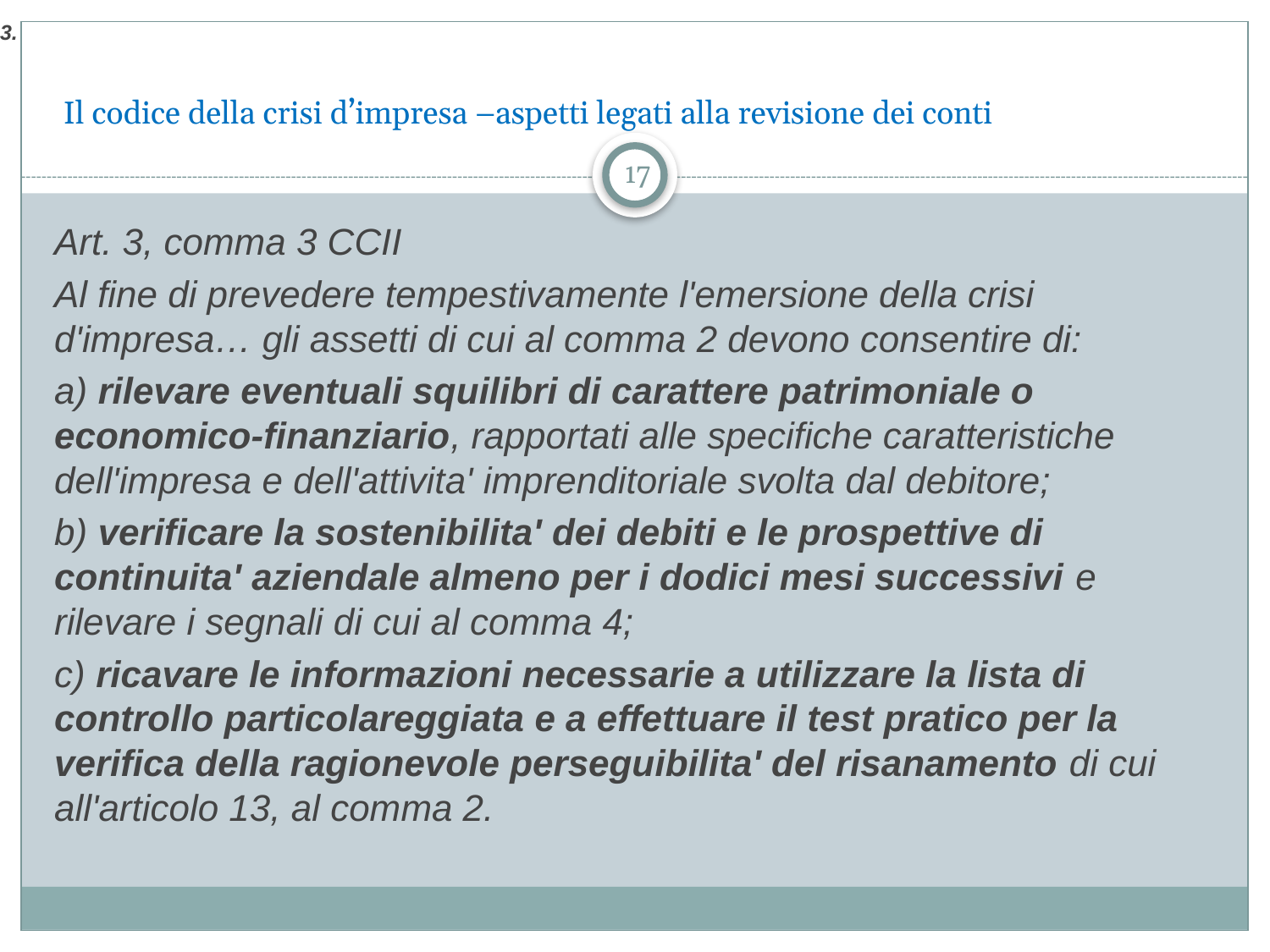

3.
# Il codice della crisi d’impresa –aspetti legati alla revisione dei conti
17
Art. 3, comma 3 CCII
Al fine di prevedere tempestivamente l'emersione della crisi d'impresa… gli assetti di cui al comma 2 devono consentire di:
a) rilevare eventuali squilibri di carattere patrimoniale o economico-finanziario, rapportati alle specifiche caratteristiche dell'impresa e dell'attivita' imprenditoriale svolta dal debitore;
b) verificare la sostenibilita' dei debiti e le prospettive di continuita' aziendale almeno per i dodici mesi successivi e rilevare i segnali di cui al comma 4;
c) ricavare le informazioni necessarie a utilizzare la lista di controllo particolareggiata e a effettuare il test pratico per la verifica della ragionevole perseguibilita' del risanamento di cui all'articolo 13, al comma 2.